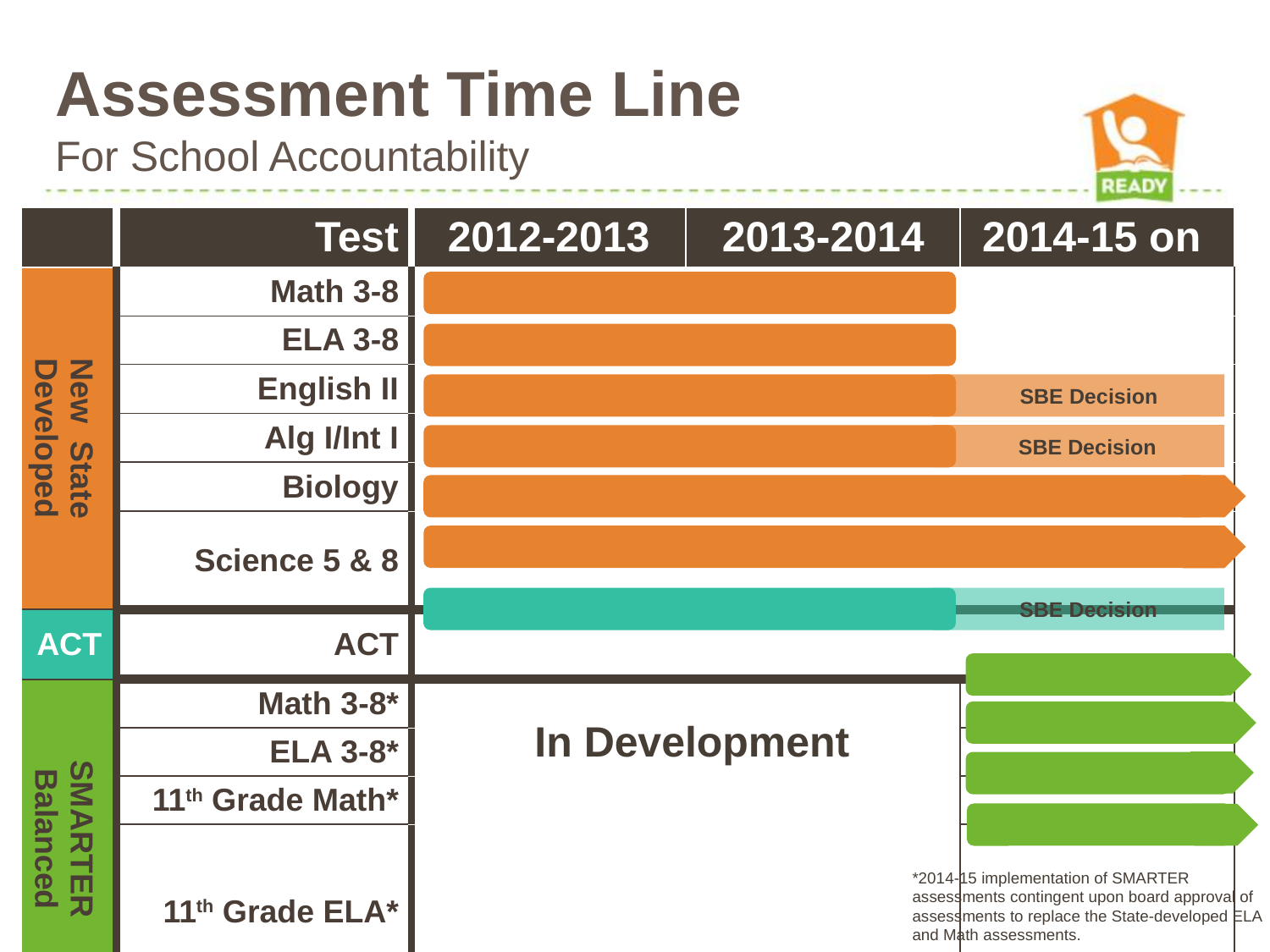

# Assessment Time Line For School Accountability
|  | Test | 2012-2013 | 2013-2014 | 2014-15 on |
| --- | --- | --- | --- | --- |
| New State Developed | Math 3-8 |  |  |  |
|  | ELA 3-8 |  |  |  |
|  | English II |  |  |  |
|  | Alg I/Int I |  |  |  |
|  | Biology |  |  |  |
|  | Science 5 & 8 |  |  |  |
| ACT | ACT |  |  |  |
| SMARTER Balanced | Math 3-8\* |  |  |  |
|  | ELA 3-8\* |  |  |  |
|  | 11th Grade Math\* |  |  |  |
|  | 11th Grade ELA\* |  |  |  |

SBE Decision

SBE Decision

SBE Decision

In Development

*2014-15 implementation of SMARTER assessments contingent upon board approval of assessments to replace the State-developed ELA and Math assessments.